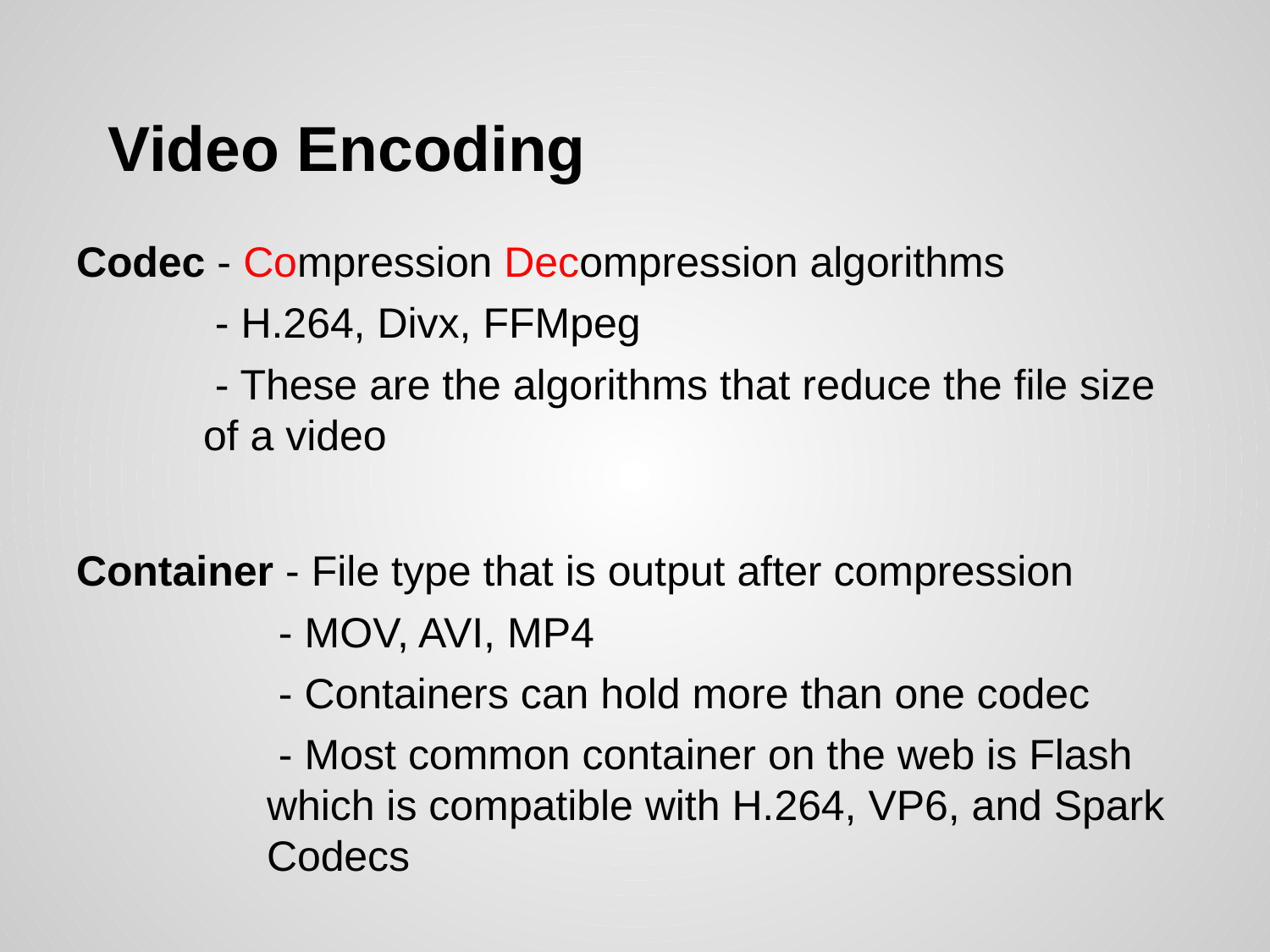

# Video Encoding
Codec - Compression Decompression algorithms
 - H.264, Divx, FFMpeg
 - These are the algorithms that reduce the file size  of a video

Container - File type that is output after compression
 - MOV, AVI, MP4
 - Containers can hold more than one codec
 - Most common container on the web is Flash which is compatible with H.264, VP6, and Spark Codecs